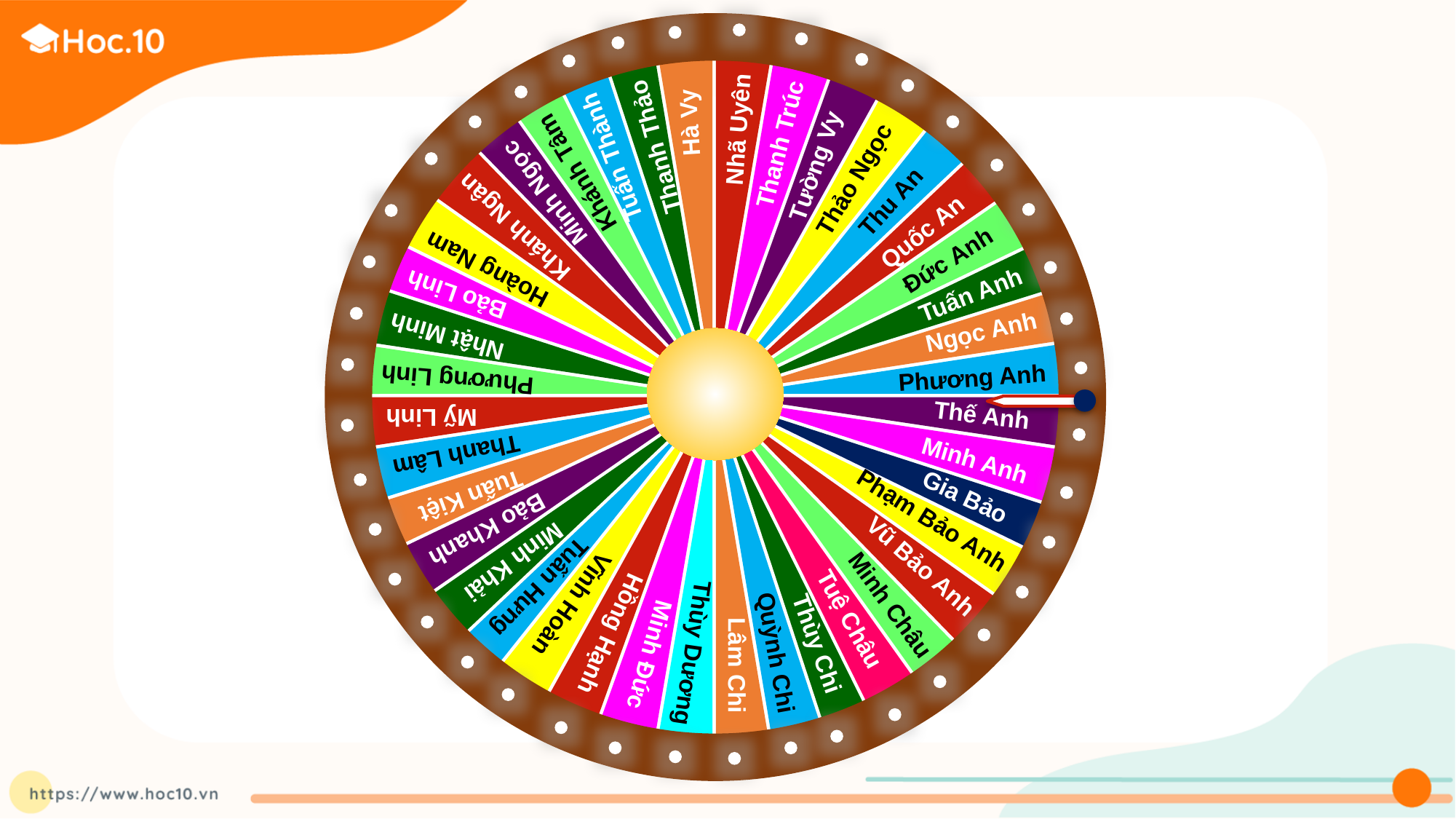

Hà Vy
Nhã Uyên
Thanh Trúc
Thanh Thảo
Tuấn Thành
Tường Vy
Khánh Tâm
Thảo Ngọc
Minh Ngọc
Thu An
Quốc An
Khánh Ngân
Đức Anh
Hoàng Nam
Tuấn Anh
Bảo Linh
Ngọc Anh
Nhật Minh

Phương Anh
Phương Linh
Thế Anh
Thanh Lâm
Minh Anh
Gia Bảo
Tuấn Kiệt
Phạm Bảo Anh
Bảo Khanh
Minh Khải
Vũ Bảo Anh
Tuấn Hưng
Minh Châu
Tuệ Châu
Hồng Hạnh
Thùy Chi
Minh Đức
Thùy Dương
Quỳnh Chi
Lâm Chi
Mỹ Linh
Vĩnh Hoàn